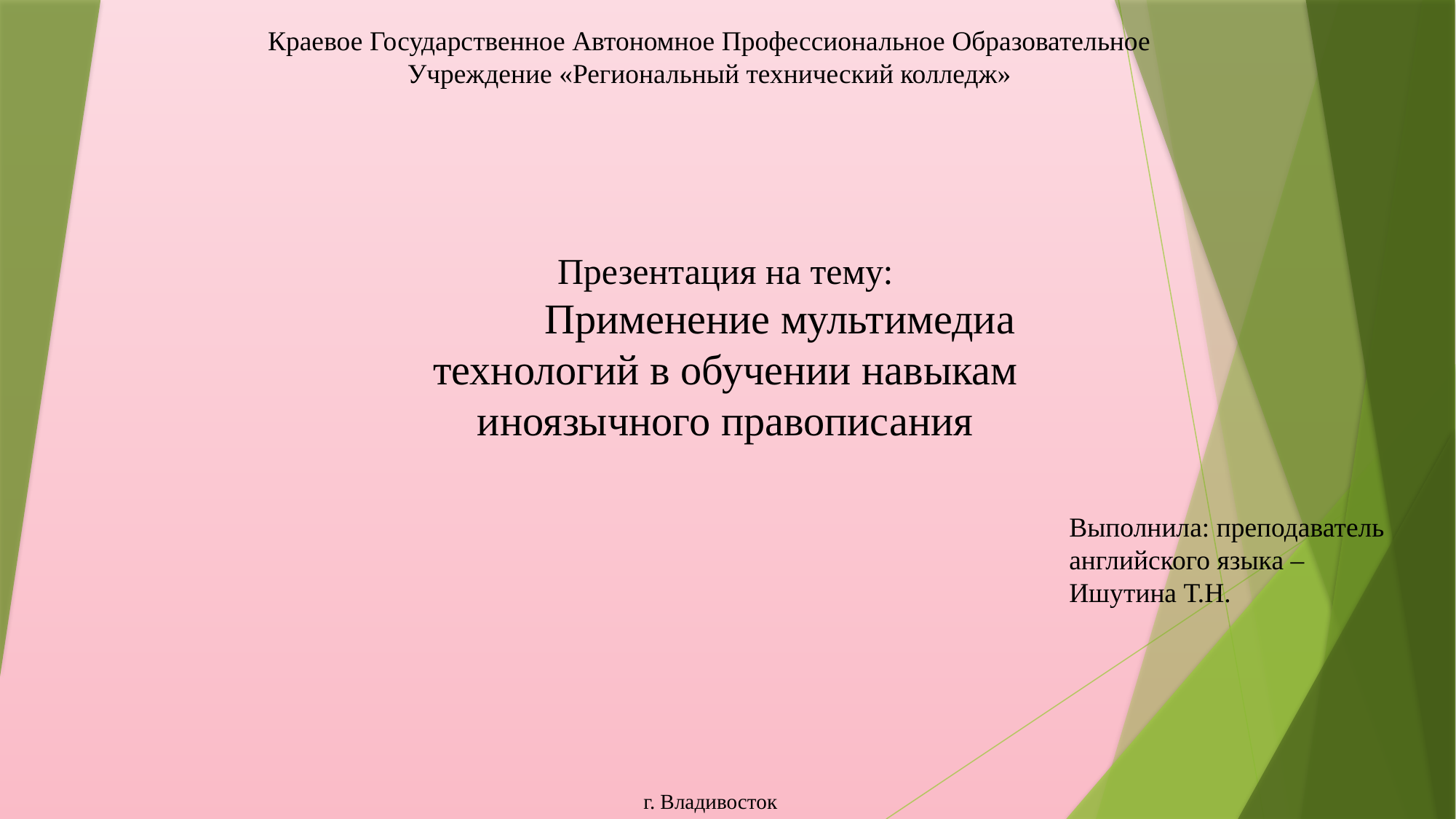

Краевое Государственное Автономное Профессиональное Образовательное Учреждение «Региональный технический колледж»
Презентация на тему:
	Применение мультимедиа технологий в обучении навыкам иноязычного правописания
Выполнила: преподаватель английского языка – Ишутина Т.Н.
г. Владивосток